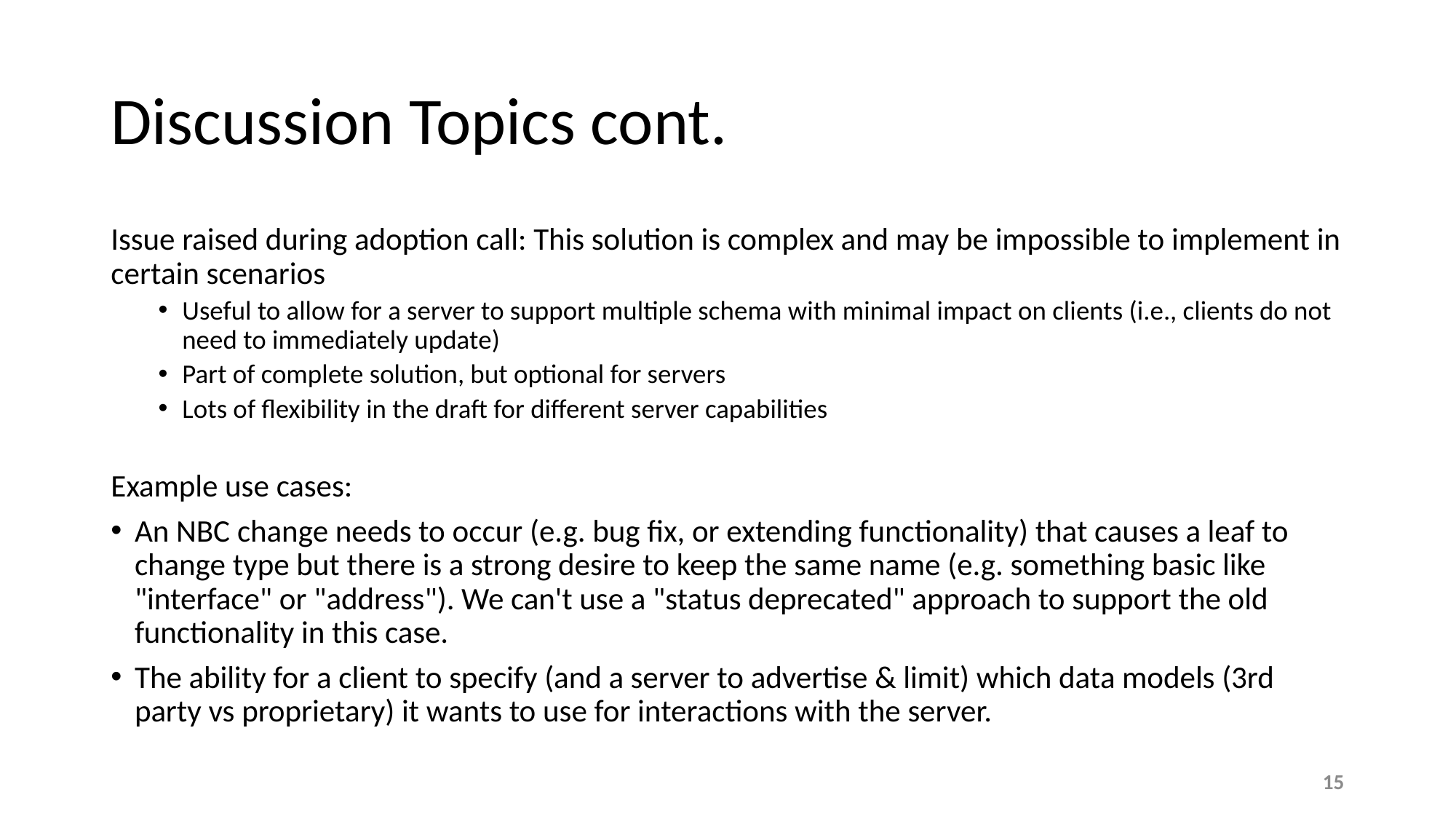

# Discussion Topics cont.
Issue raised during adoption call: This solution is complex and may be impossible to implement in certain scenarios
Useful to allow for a server to support multiple schema with minimal impact on clients (i.e., clients do not need to immediately update)
Part of complete solution, but optional for servers
Lots of flexibility in the draft for different server capabilities

Example use cases:
An NBC change needs to occur (e.g. bug fix, or extending functionality) that causes a leaf to change type but there is a strong desire to keep the same name (e.g. something basic like "interface" or "address"). We can't use a "status deprecated" approach to support the old functionality in this case.
The ability for a client to specify (and a server to advertise & limit) which data models (3rd party vs proprietary) it wants to use for interactions with the server.

15